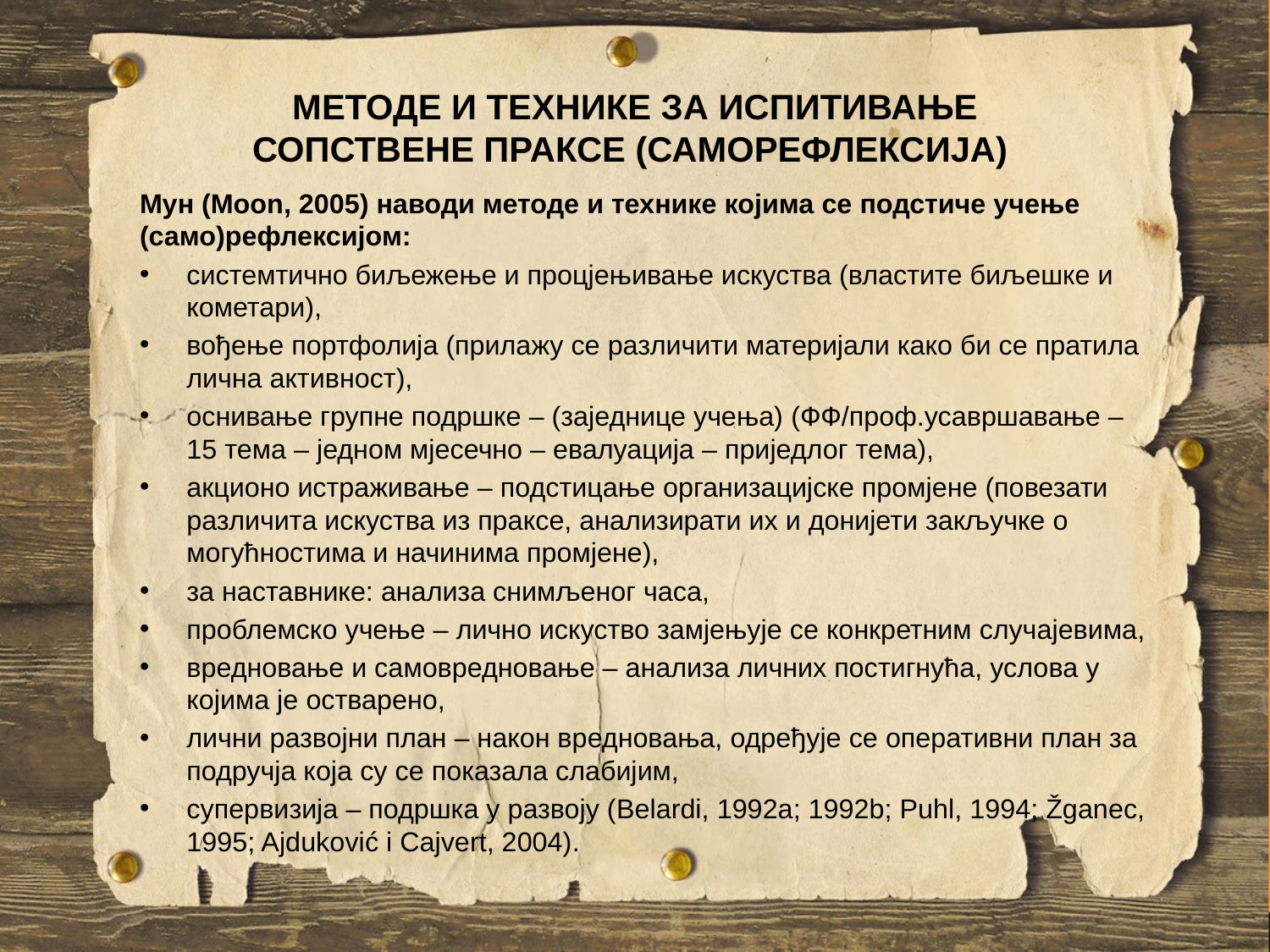

# МЕТОДЕ И ТЕХНИКЕ ЗА ИСПИТИВАЊЕ СОПСТВЕНЕ ПРАКСЕ (САМОРЕФЛЕКСИЈА)
Мун (Moon, 2005) наводи методе и технике којима се подстиче учење (само)рефлексијом:
системтично биљежење и процјењивање искуства (властите биљешке и кометари),
вођење портфолија (прилажу се различити материјали како би се пратила лична активност),
оснивање групне подршке – (заједнице учења) (ФФ/проф.усавршавање – 15 тема – једном мјесечно – евалуација – приједлог тема),
акционо истраживање – подстицање организацијске промјене (повезати различита искуства из праксе, анализирати их и донијети закључке о могућностима и начинима промјене),
за наставнике: анализа снимљеног часа,
проблемско учење – лично искуство замјењује се конкретним случајевима,
вредновање и самовредновање – анализа личних постигнућа, услова у којима је остварено,
лични развојни план – након вредновања, одређује се оперативни план за подручја која су се показала слабијим,
супервизија – подршка у развоју (Belardi, 1992a; 1992b; Puhl, 1994; Žganec, 1995; Ajduković i Cajvert, 2004).